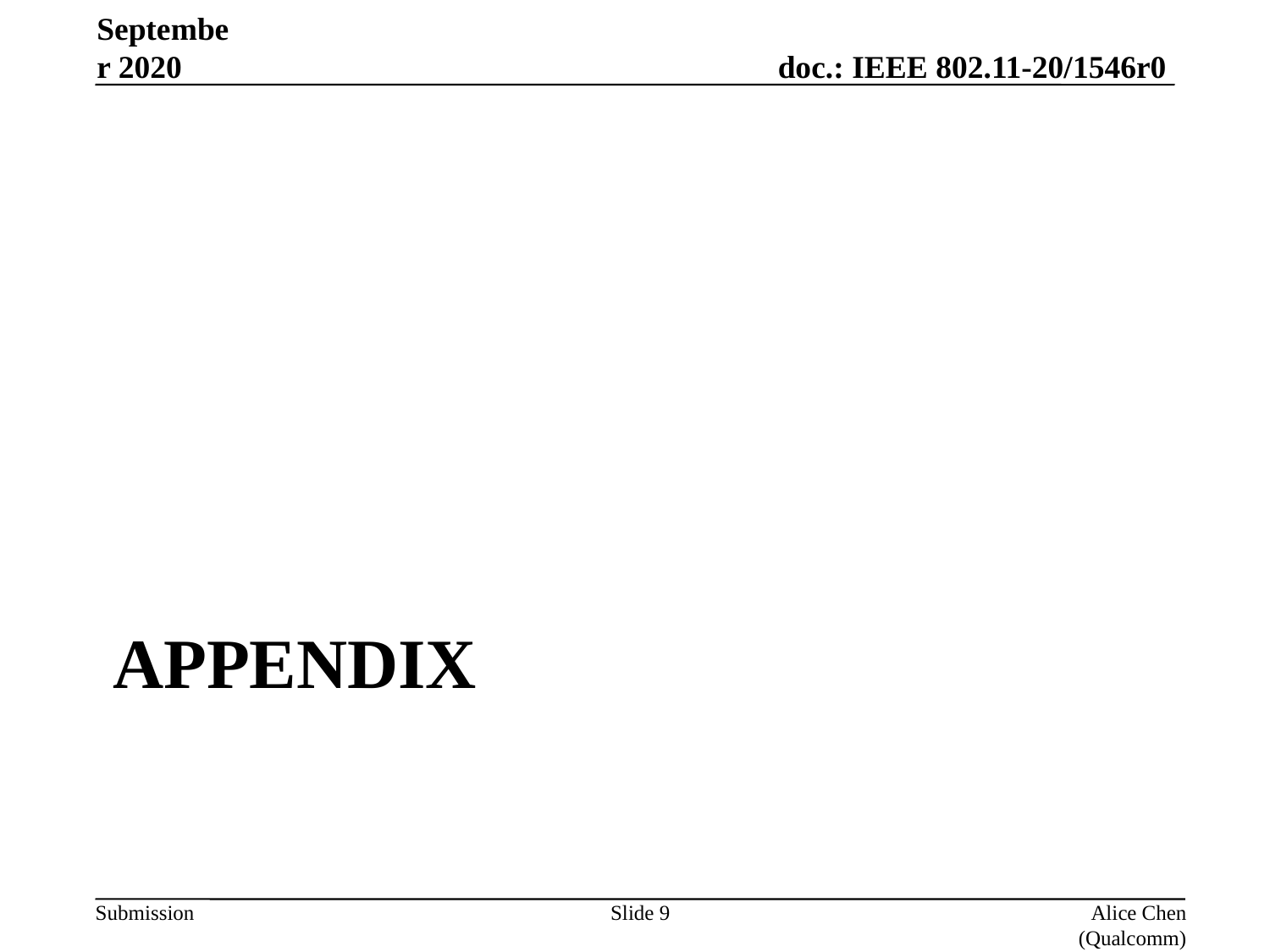

September 2020

# appendix
Slide 9
Alice Chen (Qualcomm)